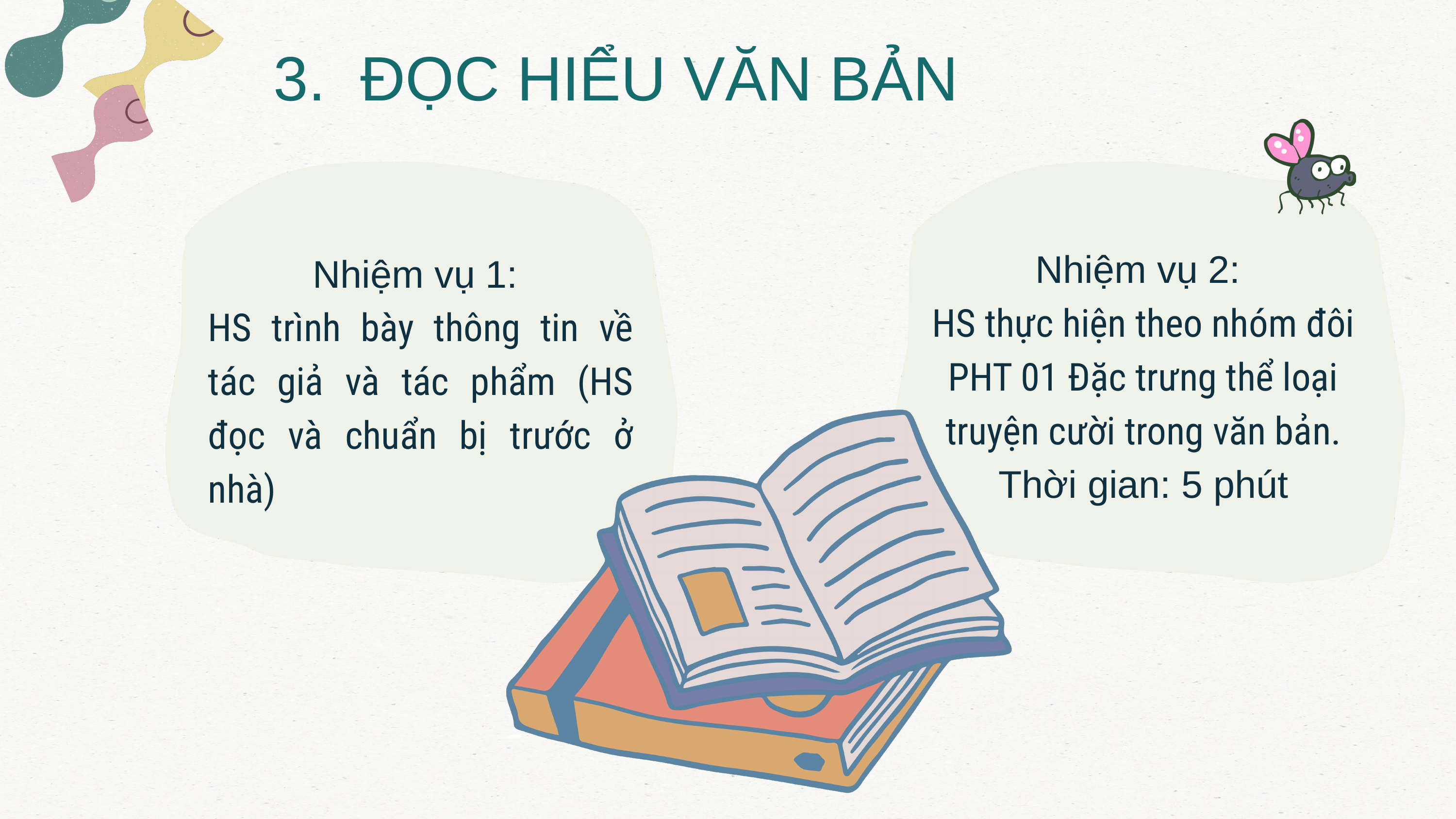

3.  ĐỌC HIỂU VĂN BẢN

Nhiệm vụ 2:
HS thực hiện theo nhóm đôi PHT 01 Đặc trưng thể loại truyện cười trong văn bản. Thời gian: 5 phút

Nhiệm vụ 1:
HS trình bày thông tin về tác giả và tác phẩm (HS đọc và chuẩn bị trước ở nhà)